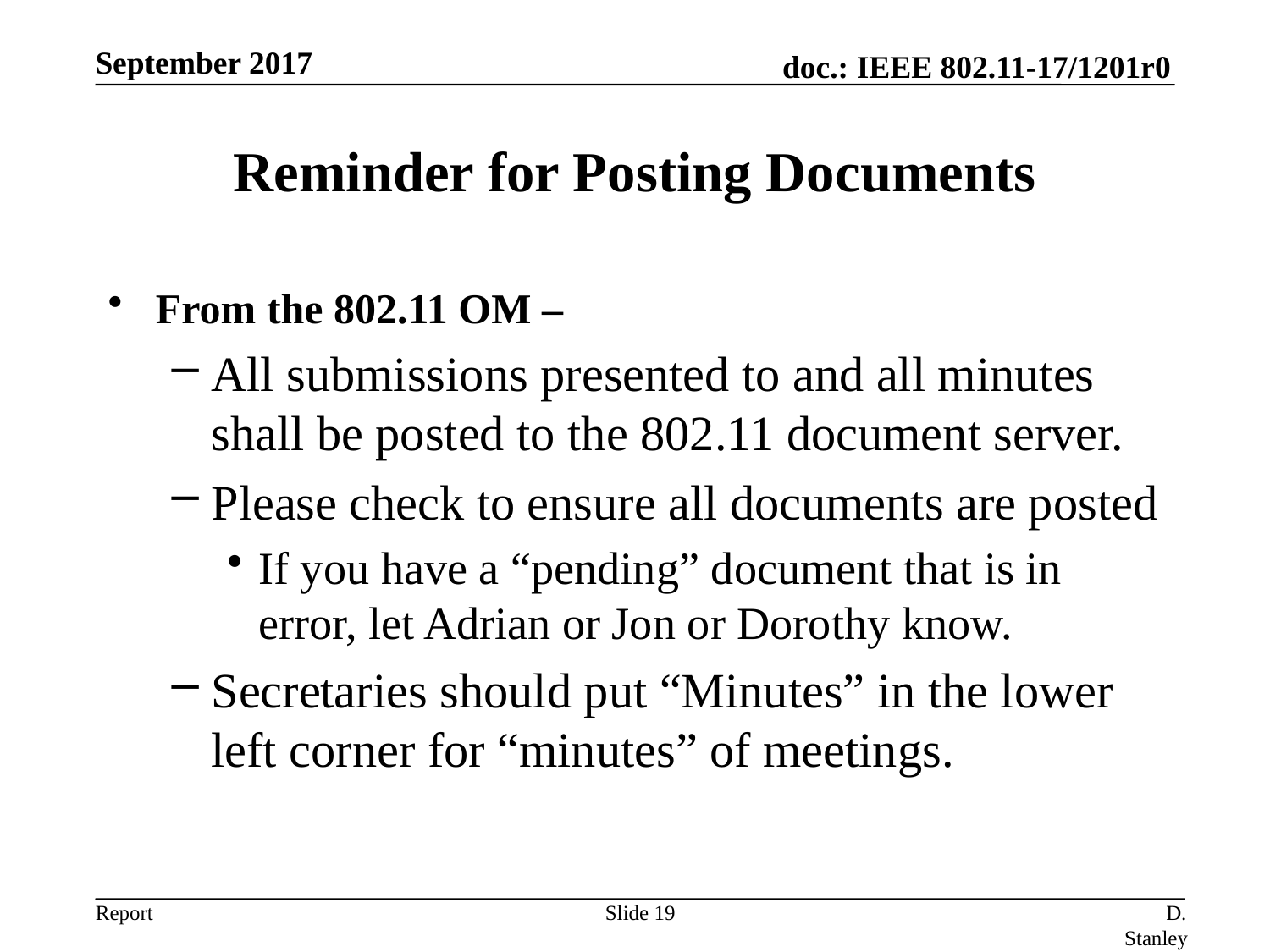

September 2017
# Reminder for Posting Documents
From the 802.11 OM –
All submissions presented to and all minutes shall be posted to the 802.11 document server.
Please check to ensure all documents are posted
If you have a “pending” document that is in error, let Adrian or Jon or Dorothy know.
Secretaries should put “Minutes” in the lower left corner for “minutes” of meetings.
Slide 19
D. Stanley, HP Enterprise